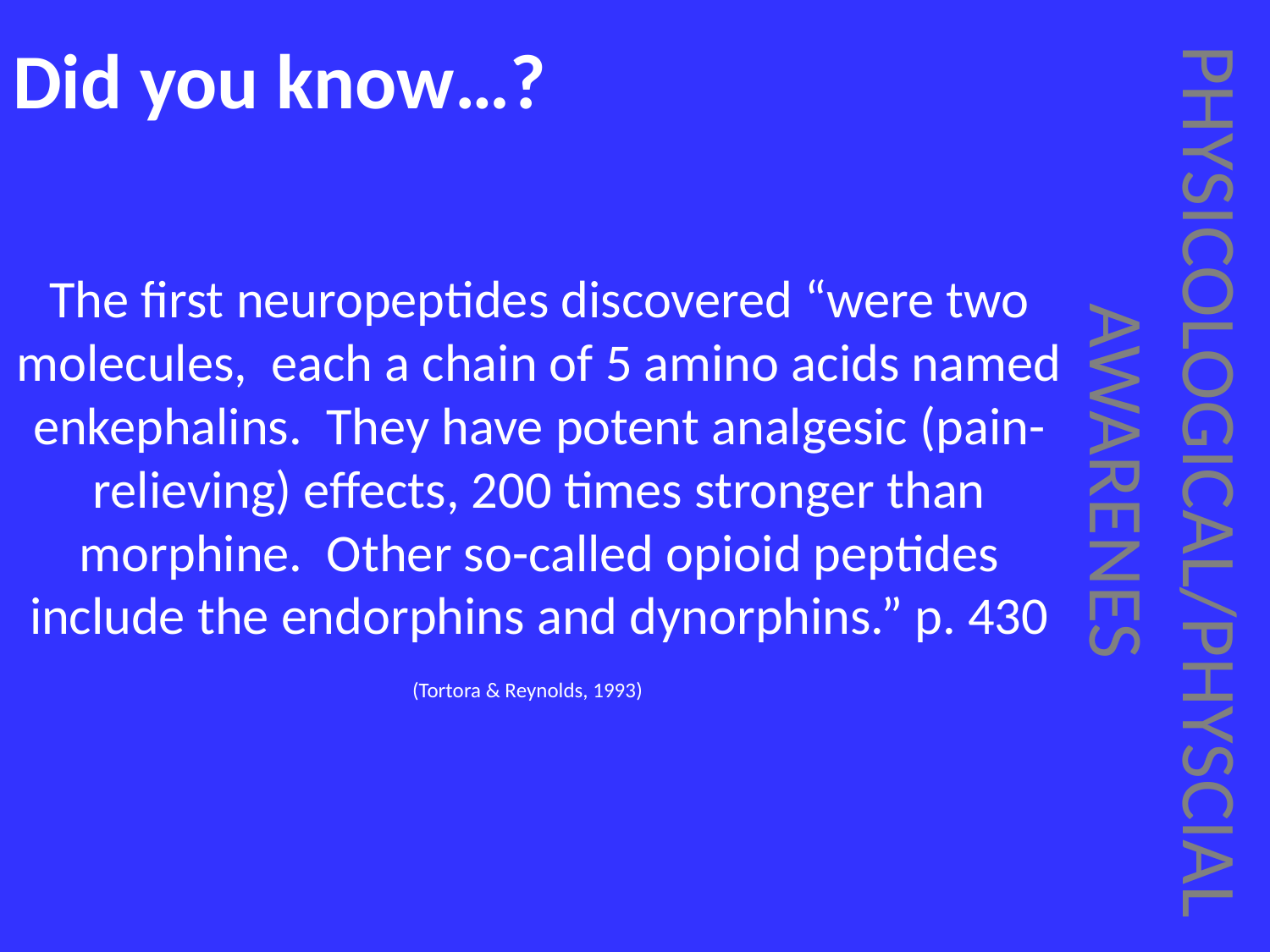

# Did you know…?
The first neuropeptides discovered “were two molecules,  each a chain of 5 amino acids named enkephalins.  They have potent analgesic (pain-relieving) effects, 200 times stronger than morphine.  Other so-called opioid peptides include the endorphins and dynorphins.” p. 430 (Tortora & Reynolds, 1993)
PHYSICOLOGICAL/PHYSCIAL AWARENES